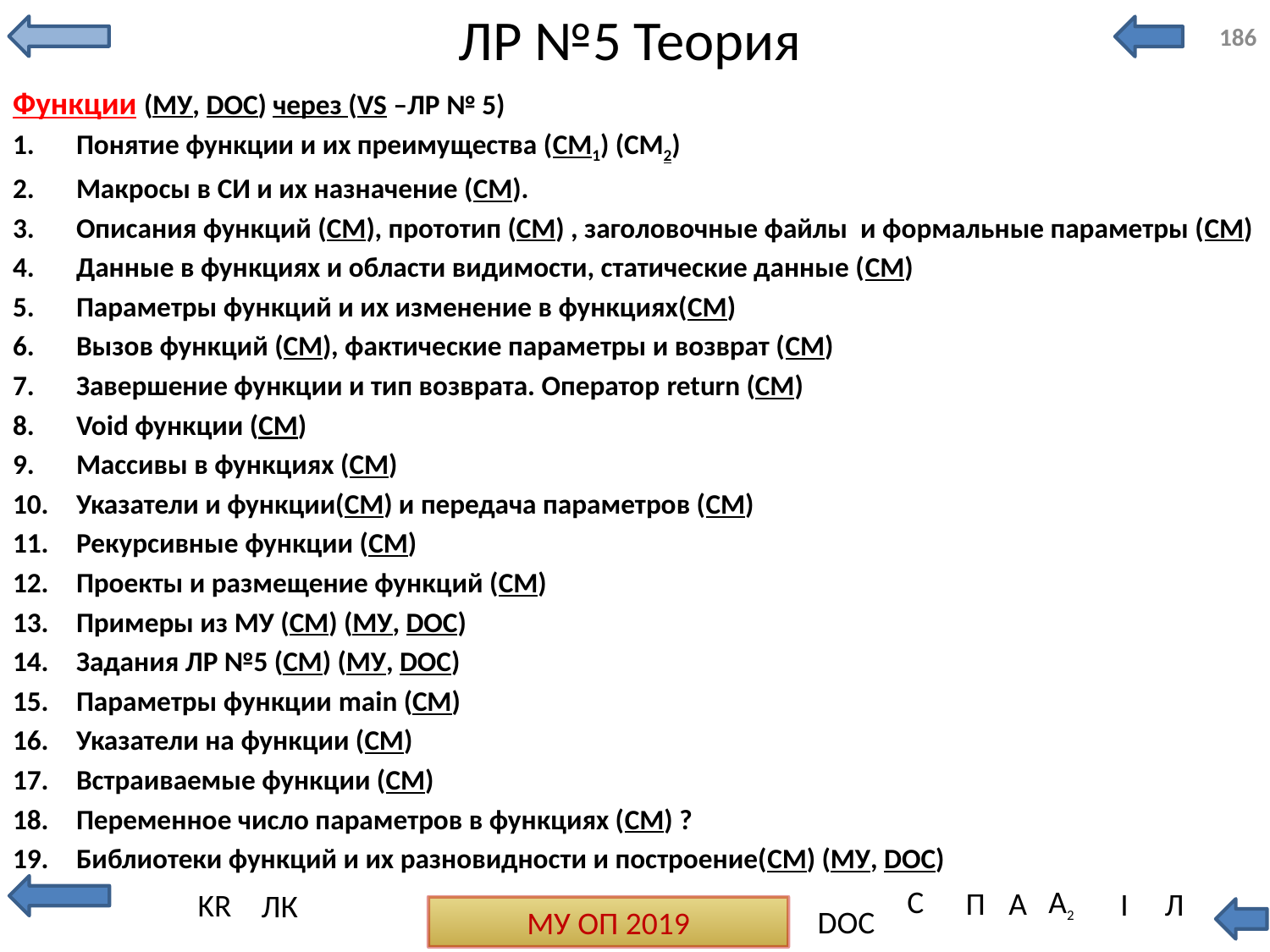

# ЛР №5 Теория
186
Функции (МУ, DOC) через (VS –ЛР № 5)
Понятие функции и их преимущества (СМ1) (СМ2)
Макросы в СИ и их назначение (СМ).
Описания функций (СМ), прототип (СМ) , заголовочные файлы  и формальные параметры (СМ)
Данные в функциях и области видимости, статические данные (СМ)
Параметры функций и их изменение в функциях(СМ)
Вызов функций (СМ), фактические параметры и возврат (СМ)
Завершение функции и тип возврата. Оператор return (СМ)
Void функции (СМ)
Массивы в функциях (СМ)
Указатели и функции(СМ) и передача параметров (СМ)
Рекурсивные функции (СМ)
Проекты и размещение функций (СМ)
Примеры из МУ (СМ) (МУ, DOC)
Задания ЛР №5 (СМ) (МУ, DOC)
Параметры функции main (СМ)
Указатели на функции (СМ)
Встраиваемые функции (СМ)
Переменное число параметров в функциях (СМ) ?
Библиотеки функций и их разновидности и построение(СМ) (МУ, DOC)